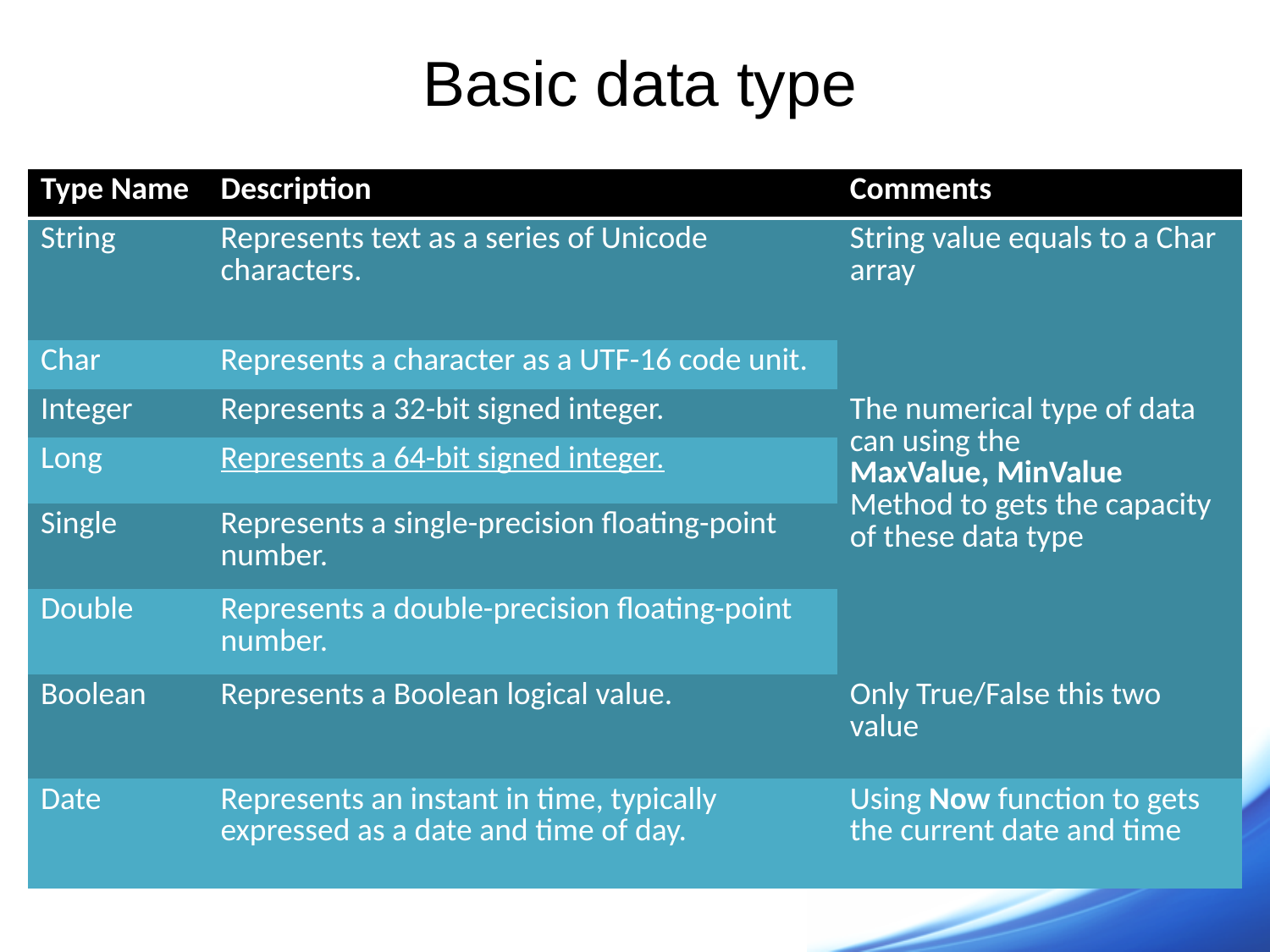

# Basic data type
| Type Name | Description | Comments |
| --- | --- | --- |
| String | Represents text as a series of Unicode characters. | String value equals to a Char array |
| Char | Represents a character as a UTF-16 code unit. |  |
| Integer | Represents a 32-bit signed integer. | The numerical type of data can using the MaxValue, MinValue Method to gets the capacity of these data type |
| Long | Represents a 64-bit signed integer. |  |
| Single | Represents a single-precision floating-point number. |  |
| Double | Represents a double-precision floating-point number. |  |
| Boolean | Represents a Boolean logical value. | Only True/False this two value |
| Date | Represents an instant in time, typically expressed as a date and time of day. | Using Now function to gets the current date and time |